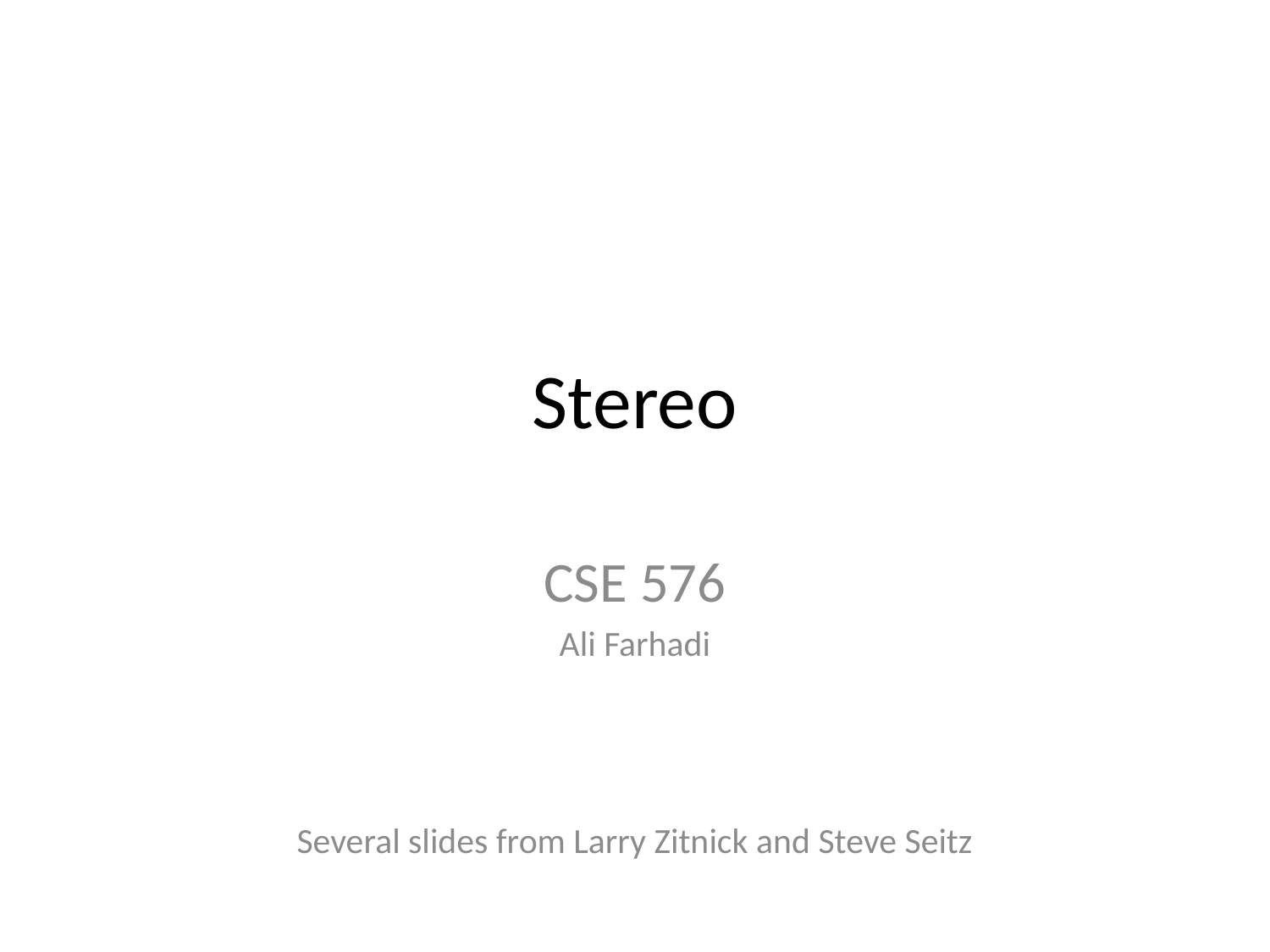

# Stereo
CSE 576
Ali Farhadi

Several slides from Larry Zitnick and Steve Seitz